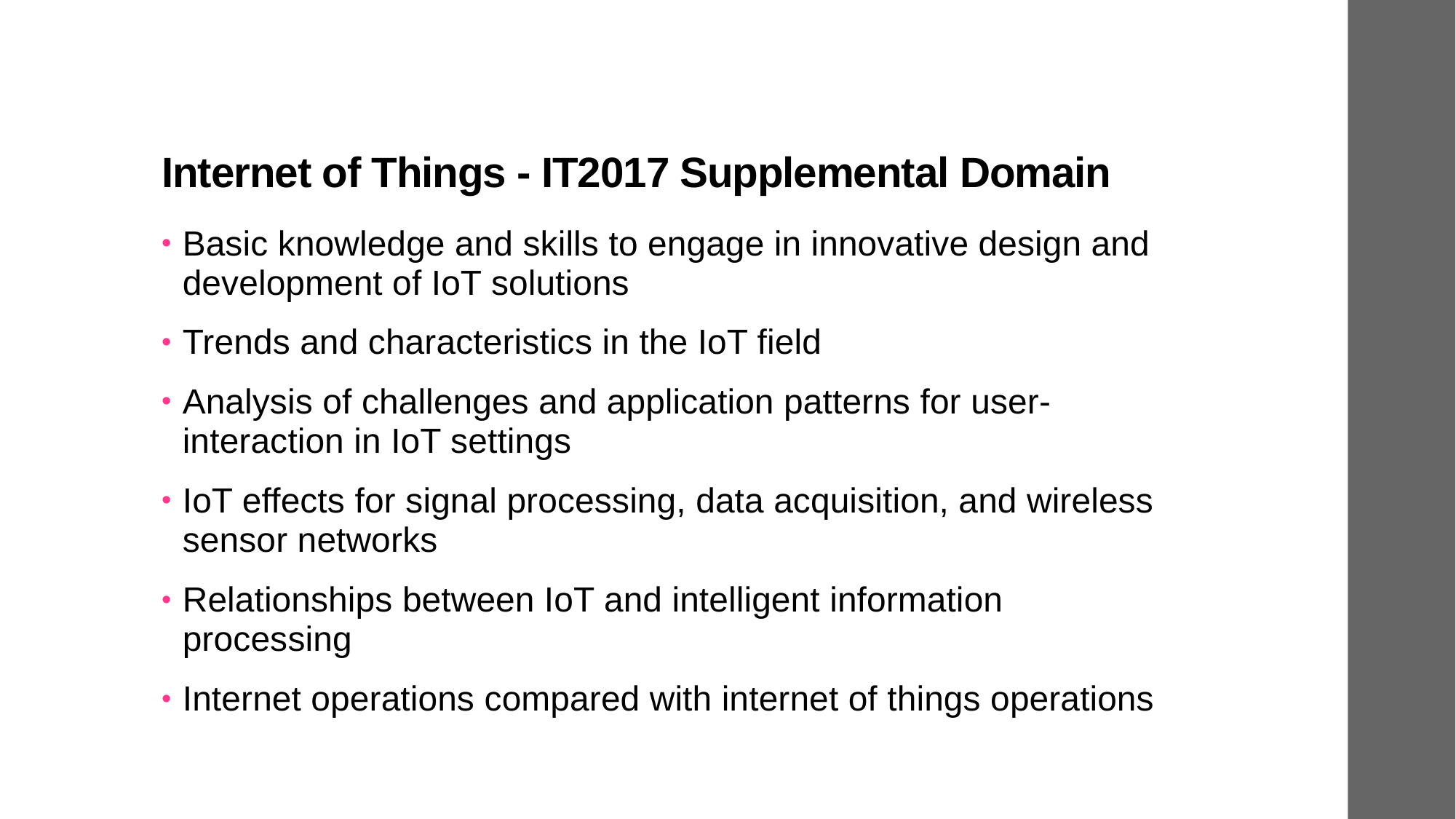

# Internet of Things - IT2017 Supplemental Domain
Basic knowledge and skills to engage in innovative design and development of IoT solutions
Trends and characteristics in the IoT field
Analysis of challenges and application patterns for user-interaction in IoT settings
IoT effects for signal processing, data acquisition, and wireless sensor networks
Relationships between IoT and intelligent information processing
Internet operations compared with internet of things operations